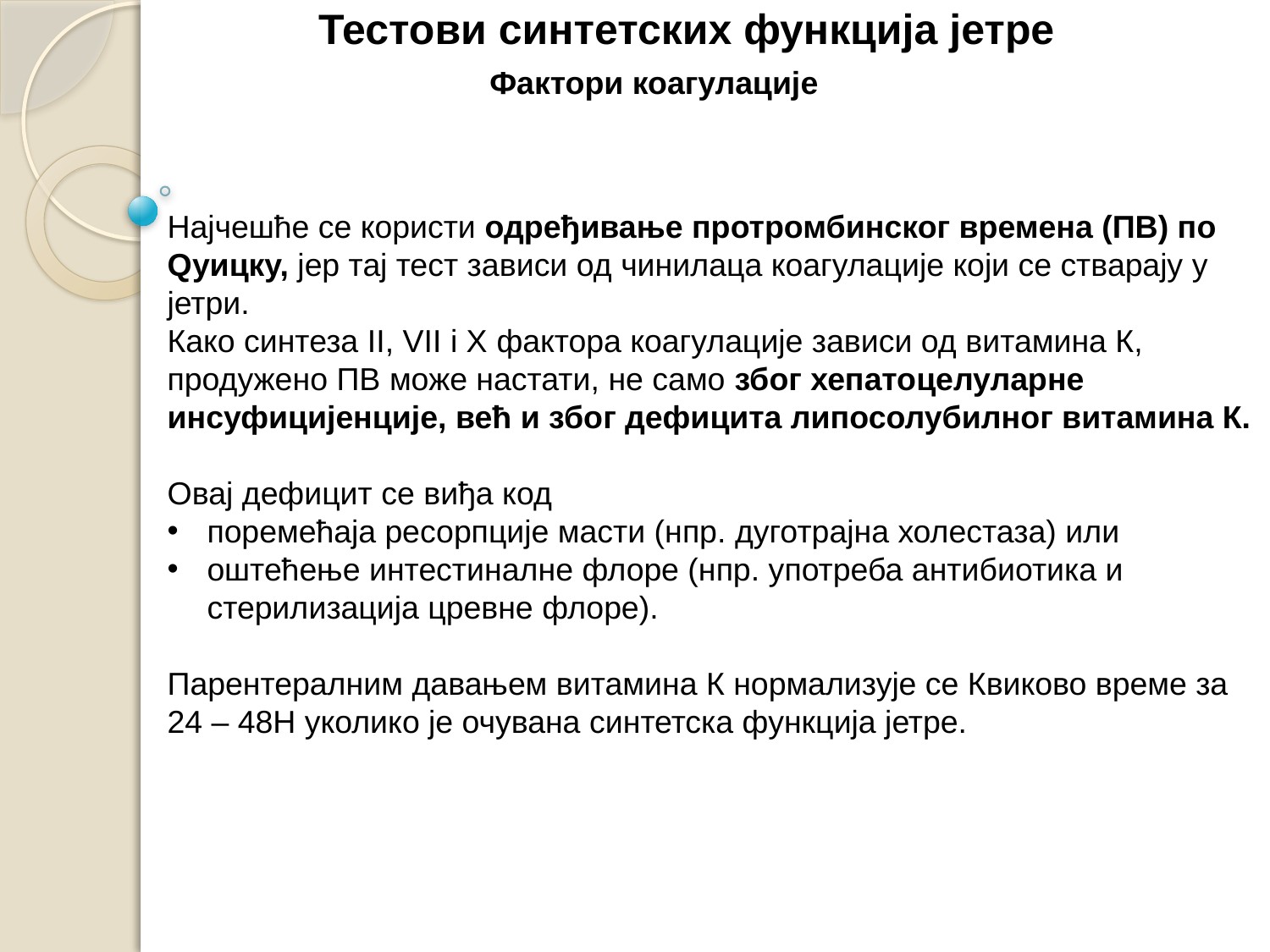

Тестови синтетских функција јетре
Фактори коагулације
Најчешће се користи одређивање протромбинског времена (ПВ) по Qуицку, јер тај тест зависи од чинилаца коагулације који се стварају у јетри.
Како синтеза II, VII i X фактора коагулације зависи од витамина К, продужено ПВ може настати, не само због хепатоцелуларне инсуфицијенције, већ и због дефицита липосолубилног витамина К.

Овај дефицит се виђа код
поремећаја ресорпције масти (нпр. дуготрајна холестаза) или
оштећење интестиналне флоре (нпр. употреба антибиотика и стерилизација цревне флоре).

Парентералним давањем витамина К нормализује се Квиково време за 24 – 48Н уколико је очувана синтетска функција јетре.